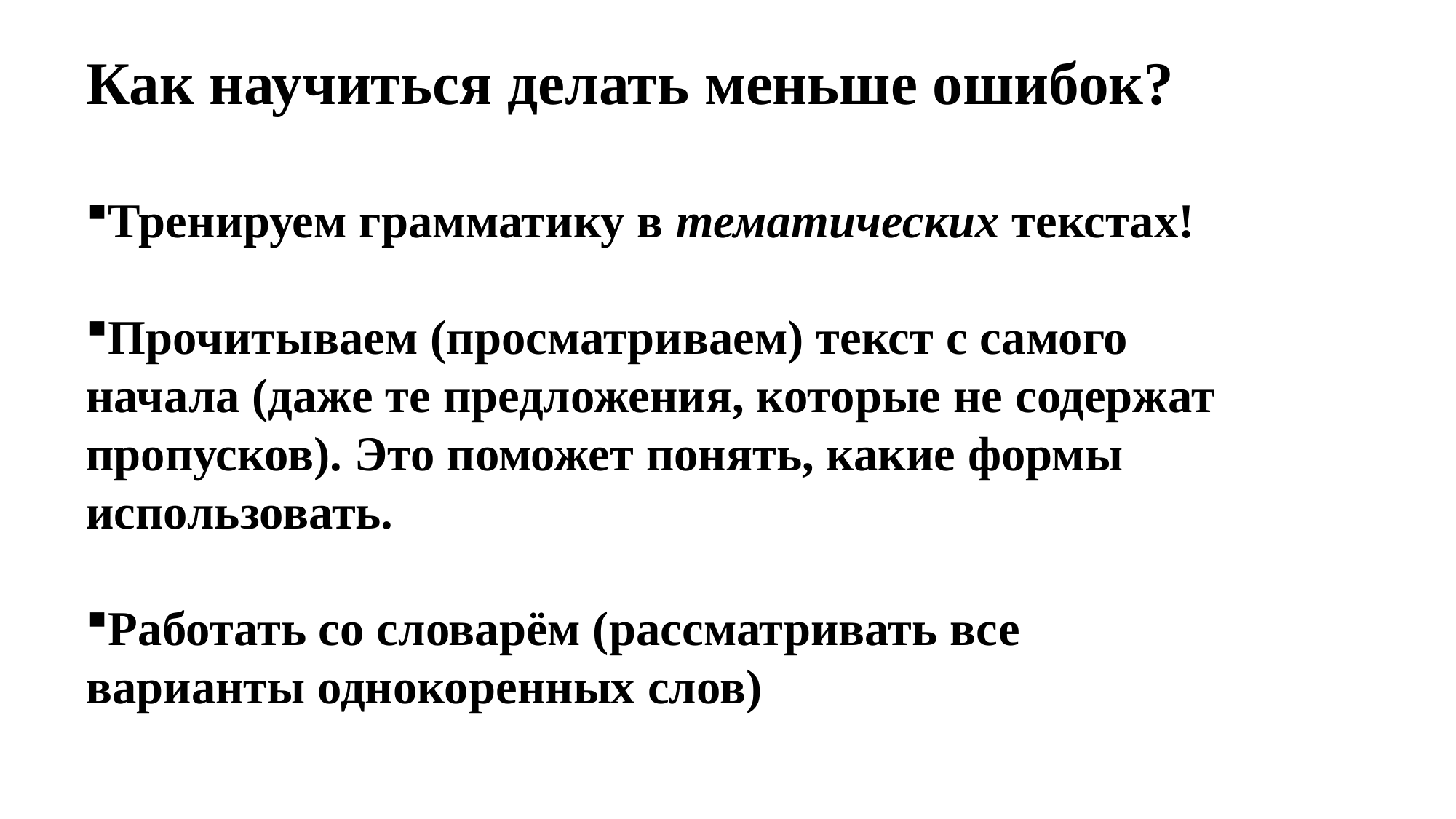

Как научиться делать меньше ошибок?

Тренируем грамматику в тематических текстах!

Прочитываем (просматриваем) текст с самого начала (даже те предложения, которые не содержат пропусков). Это поможет понять, какие формы использовать.

Работать со словарём (рассматривать все варианты однокоренных слов)